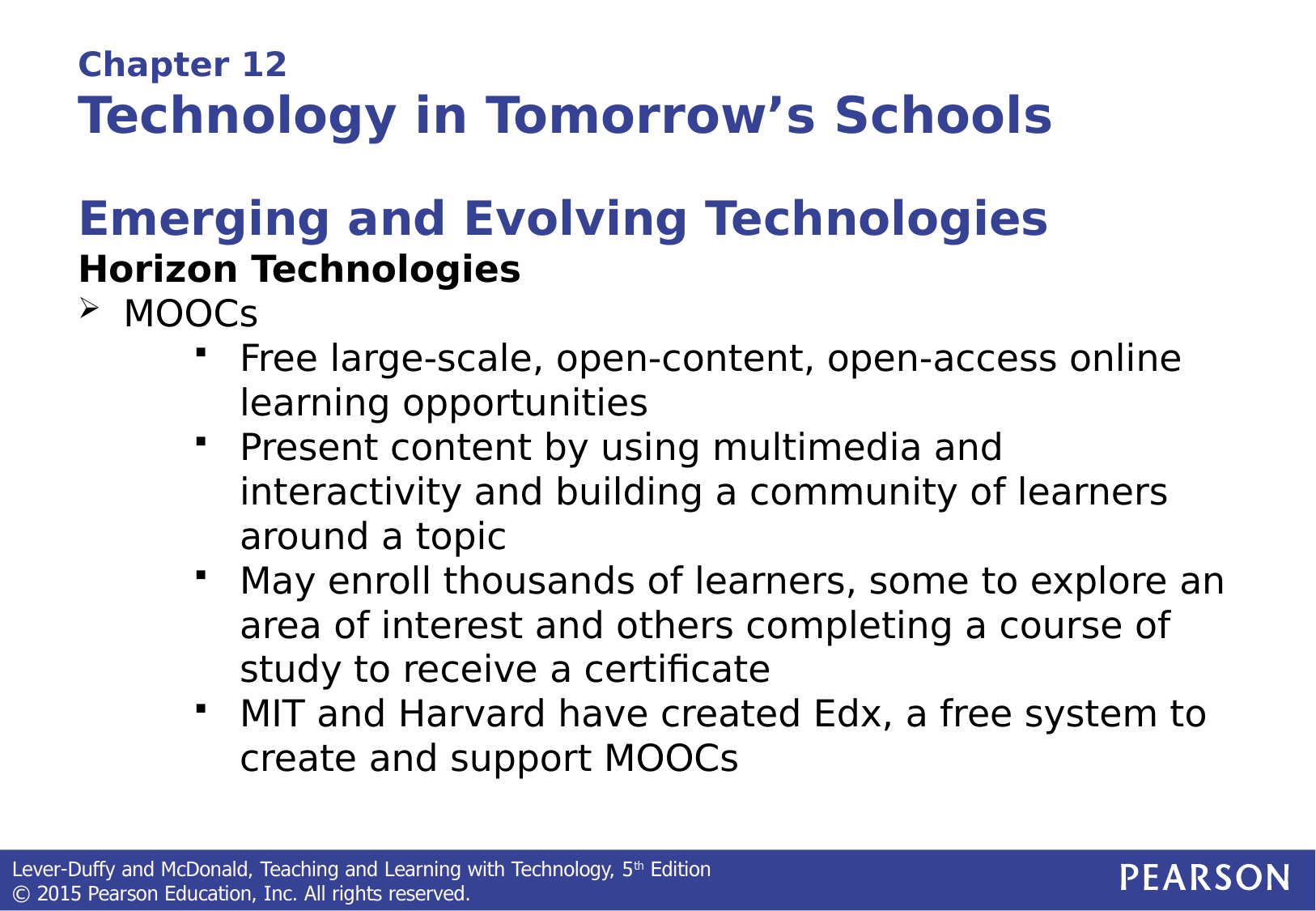

# Chapter 12 Technology in Tomorrow’s Schools
Emerging and Evolving Technologies
Horizon Technologies
MOOCs
Free large-scale, open-content, open-access online learning opportunities
Present content by using multimedia and interactivity and building a community of learners around a topic
May enroll thousands of learners, some to explore an area of interest and others completing a course of study to receive a certificate
MIT and Harvard have created Edx, a free system to create and support MOOCs